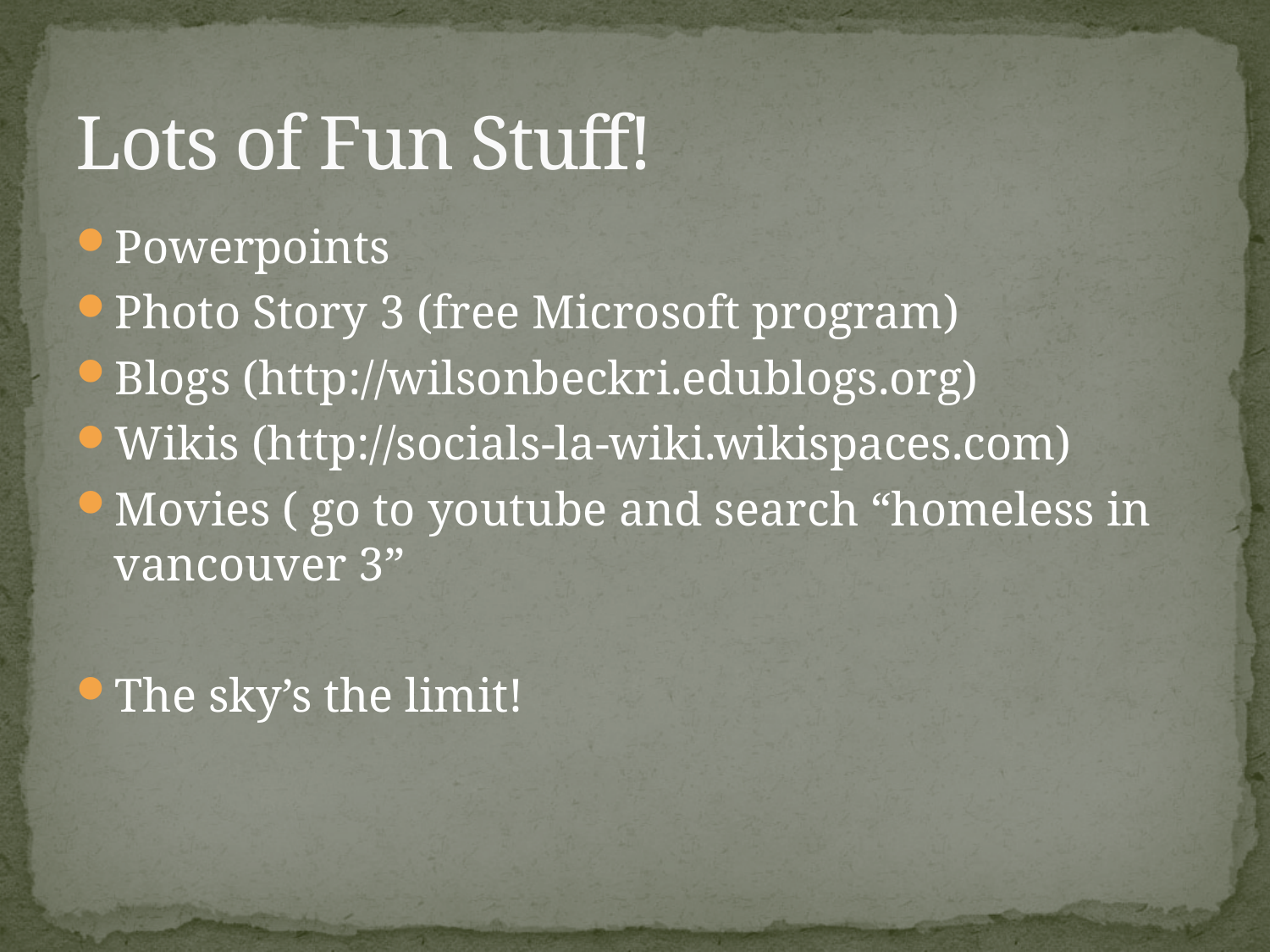

# Lots of Fun Stuff!
Powerpoints
Photo Story 3 (free Microsoft program)
Blogs (http://wilsonbeckri.edublogs.org)
Wikis (http://socials-la-wiki.wikispaces.com)
Movies ( go to youtube and search “homeless in vancouver 3”

The sky’s the limit!